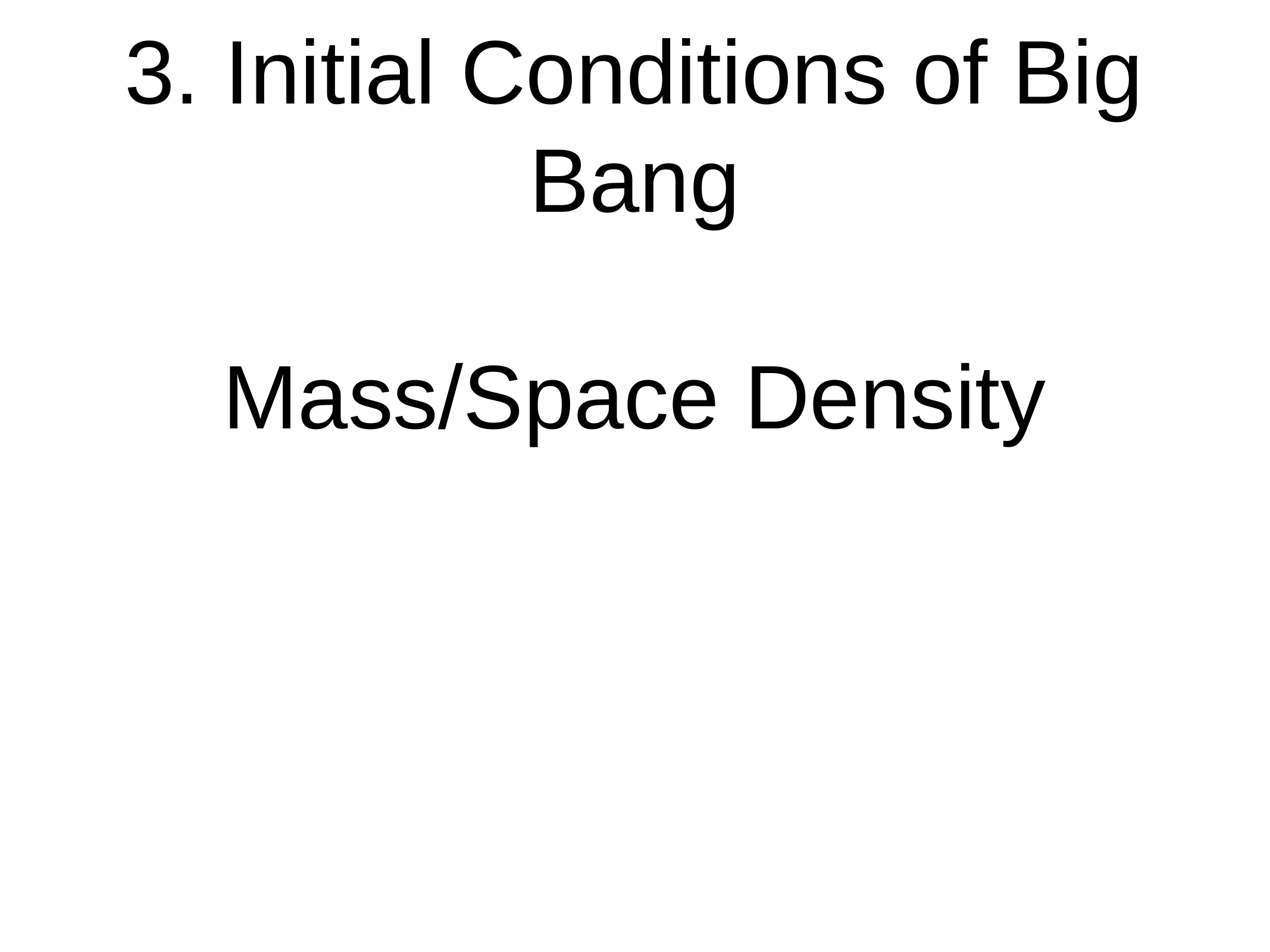

# 3. Initial Conditions of Big Bang

Mass/Space Density